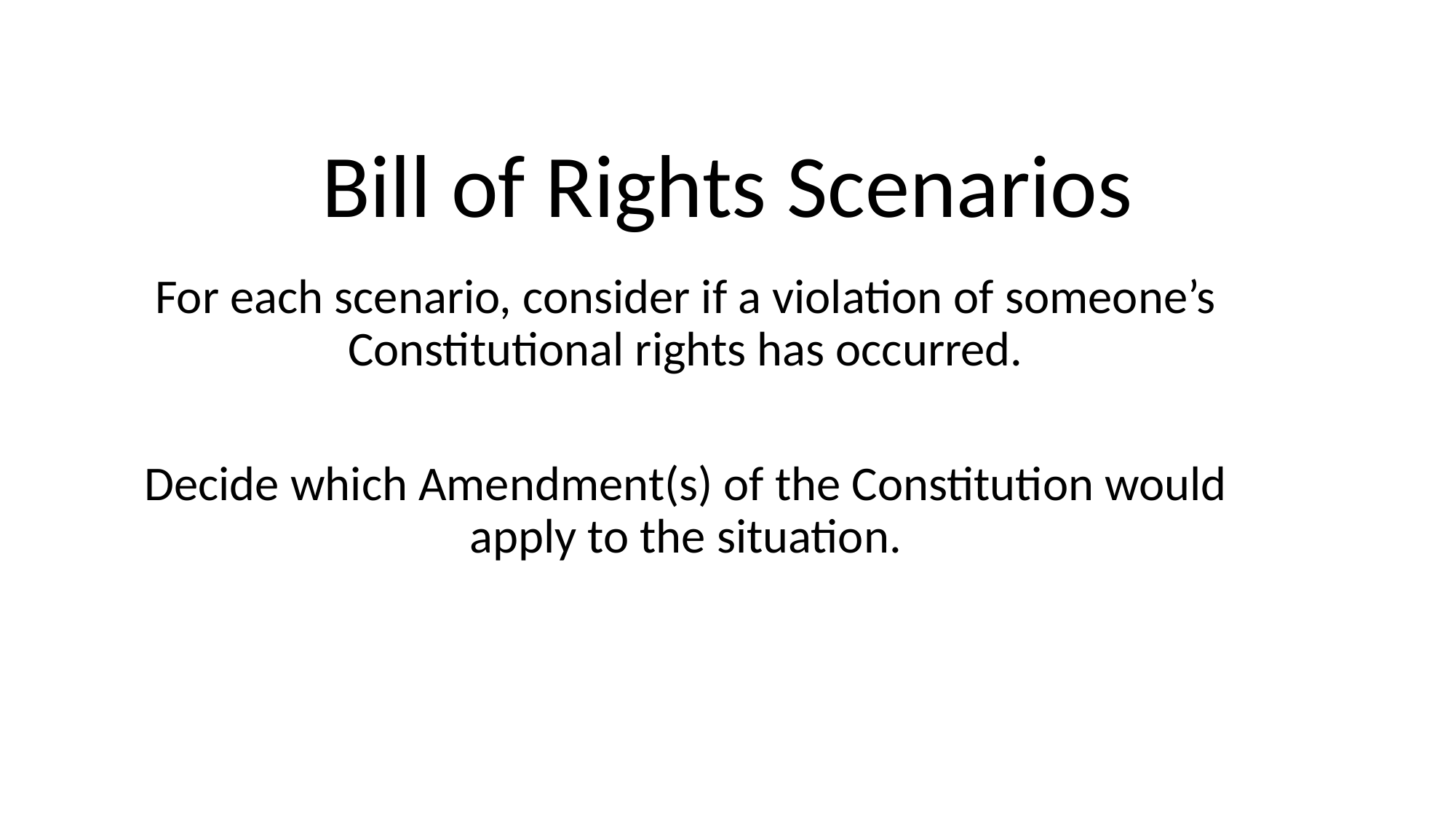

# Bill of Rights Scenarios
For each scenario, consider if a violation of someone’s Constitutional rights has occurred.

Decide which Amendment(s) of the Constitution would apply to the situation.